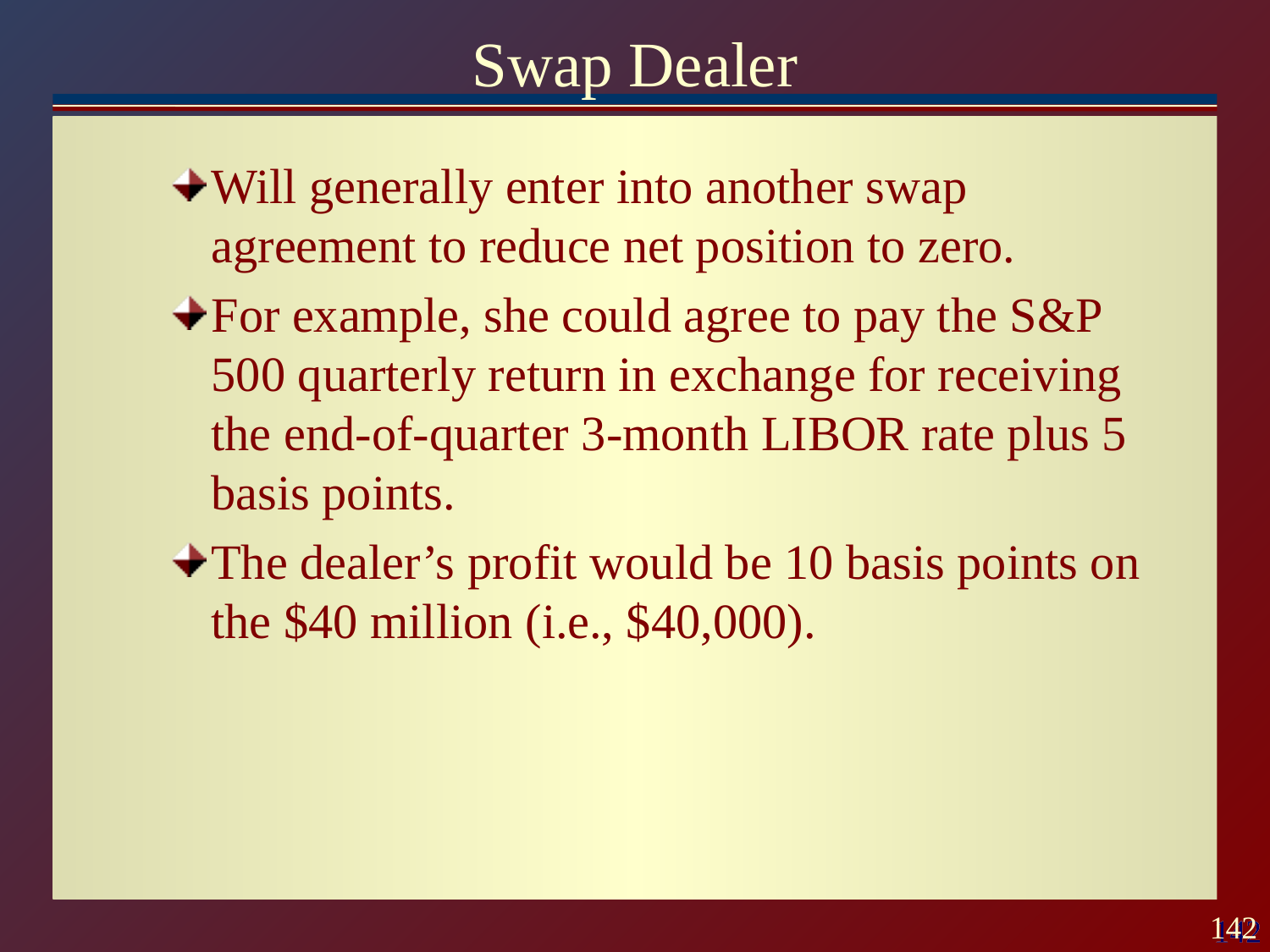

# Swap Dealer
Will generally enter into another swap agreement to reduce net position to zero.
For example, she could agree to pay the S&P 500 quarterly return in exchange for receiving the end-of-quarter 3-month LIBOR rate plus 5 basis points.
The dealer’s profit would be 10 basis points on the $40 million (i.e., $40,000).